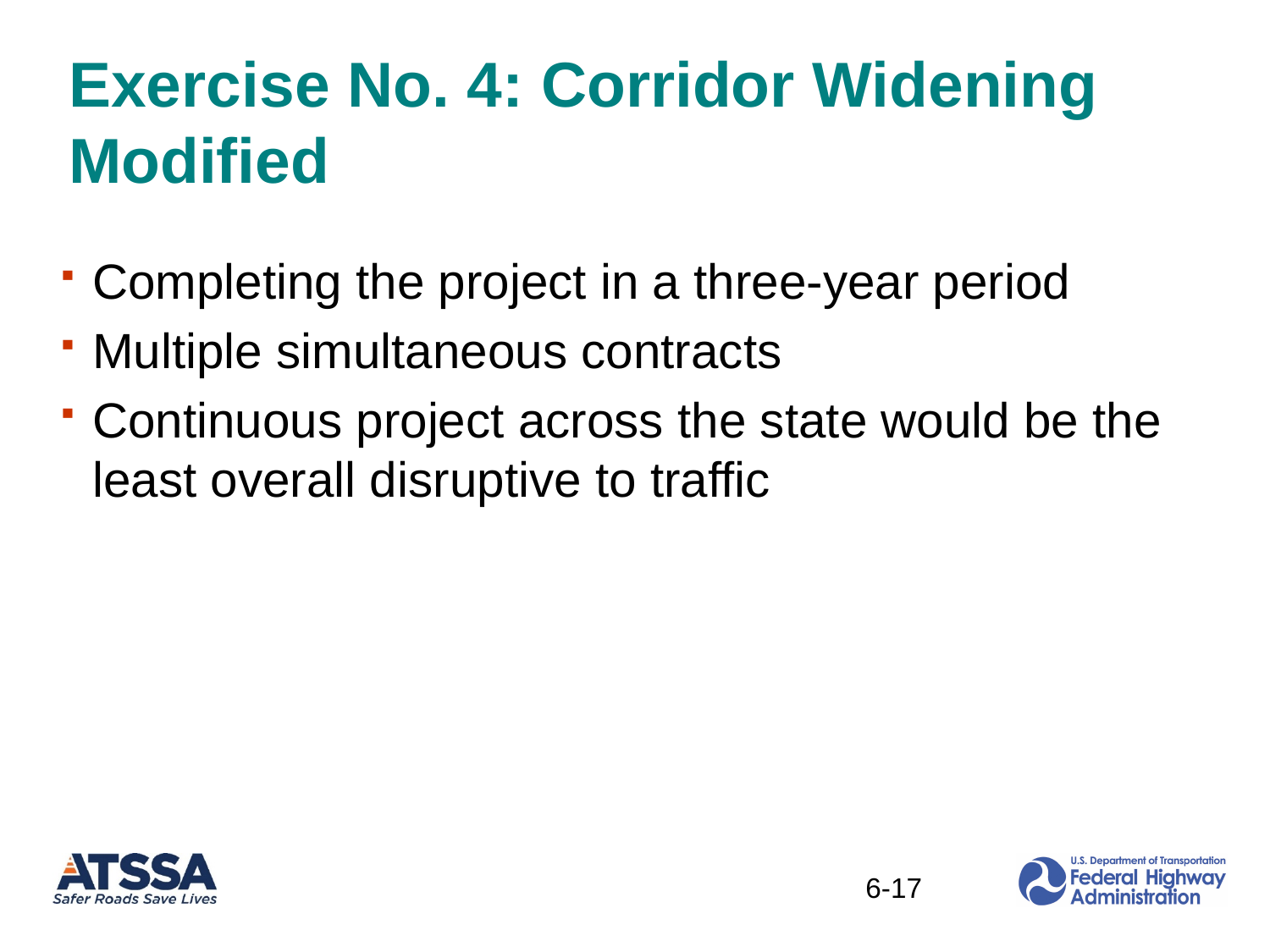

# Exercise No. 4: Corridor Widening Modified

Completing the project in a three-year period
Multiple simultaneous contracts
Continuous project across the state would be the least overall disruptive to traffic